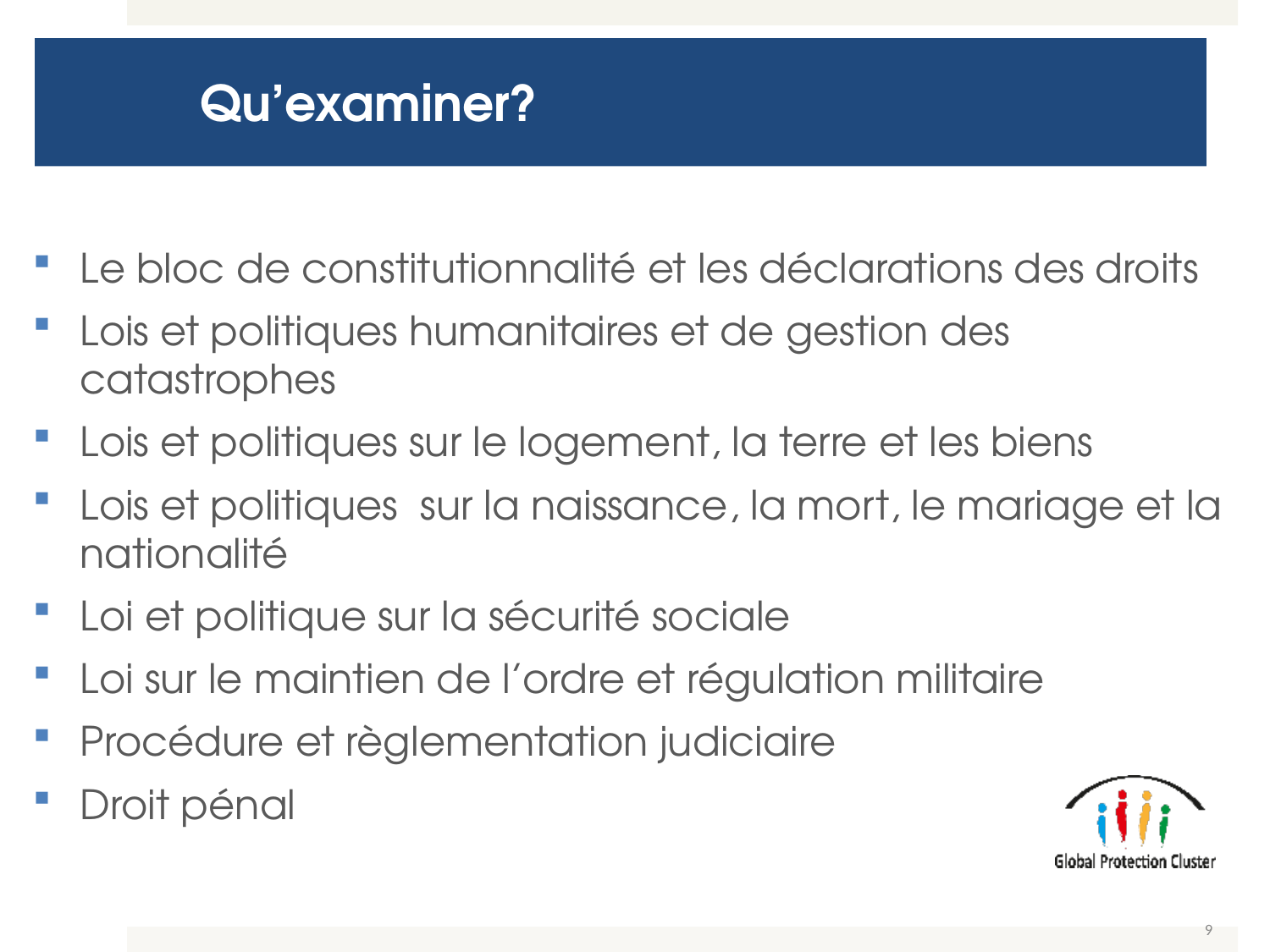

# Qu’examiner?
Le bloc de constitutionnalité et les déclarations des droits
Lois et politiques humanitaires et de gestion des  catastrophes
Lois et politiques sur le logement, la terre et les biens
Lois et politiques  sur la naissance, la mort, le mariage et la nationalité
Loi et politique sur la sécurité sociale
Loi sur le maintien de l’ordre et régulation militaire
Procédure et règlementation judiciaire
Droit pénal